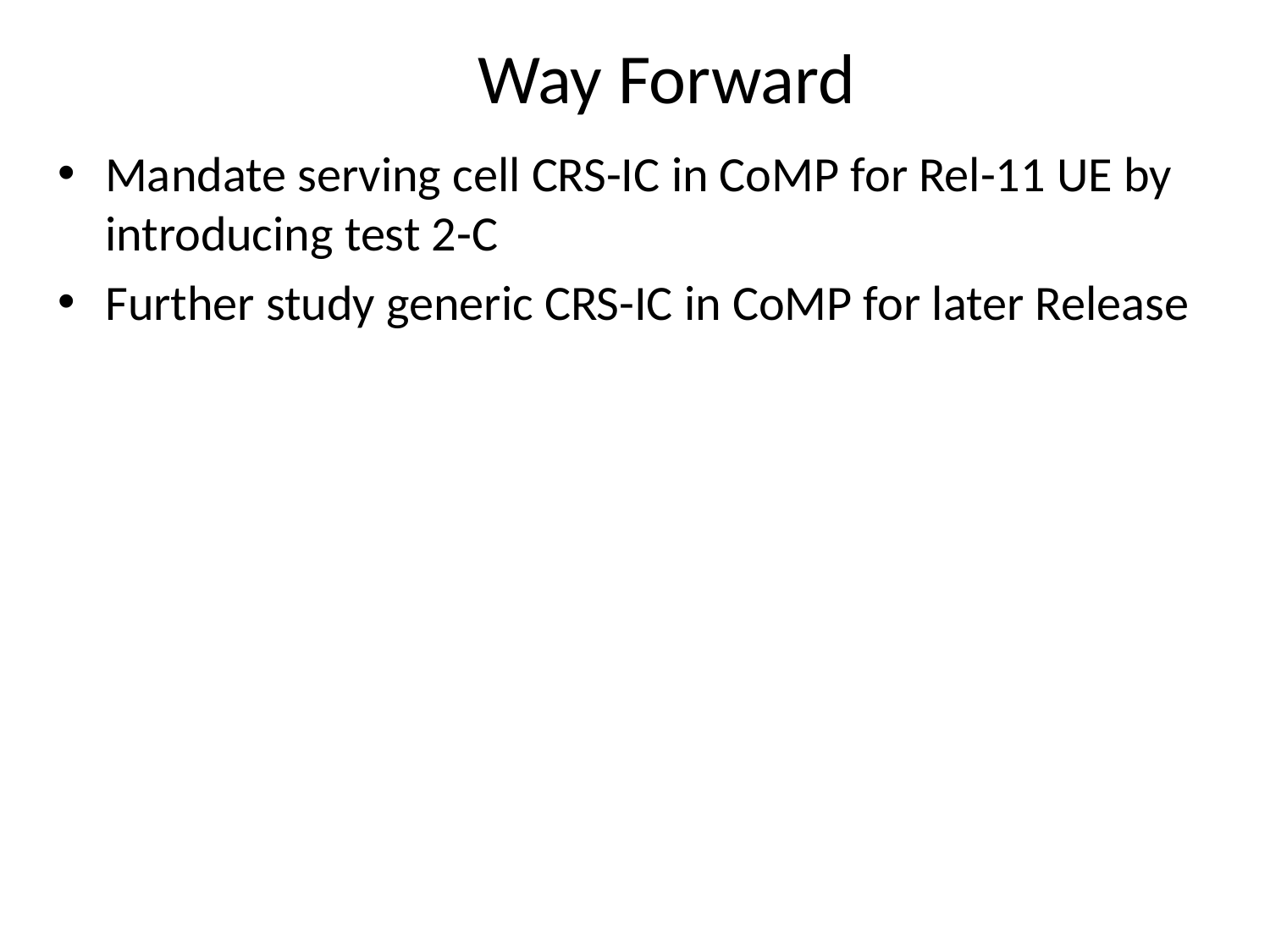

# Way Forward
Mandate serving cell CRS-IC in CoMP for Rel-11 UE by introducing test 2-C
Further study generic CRS-IC in CoMP for later Release